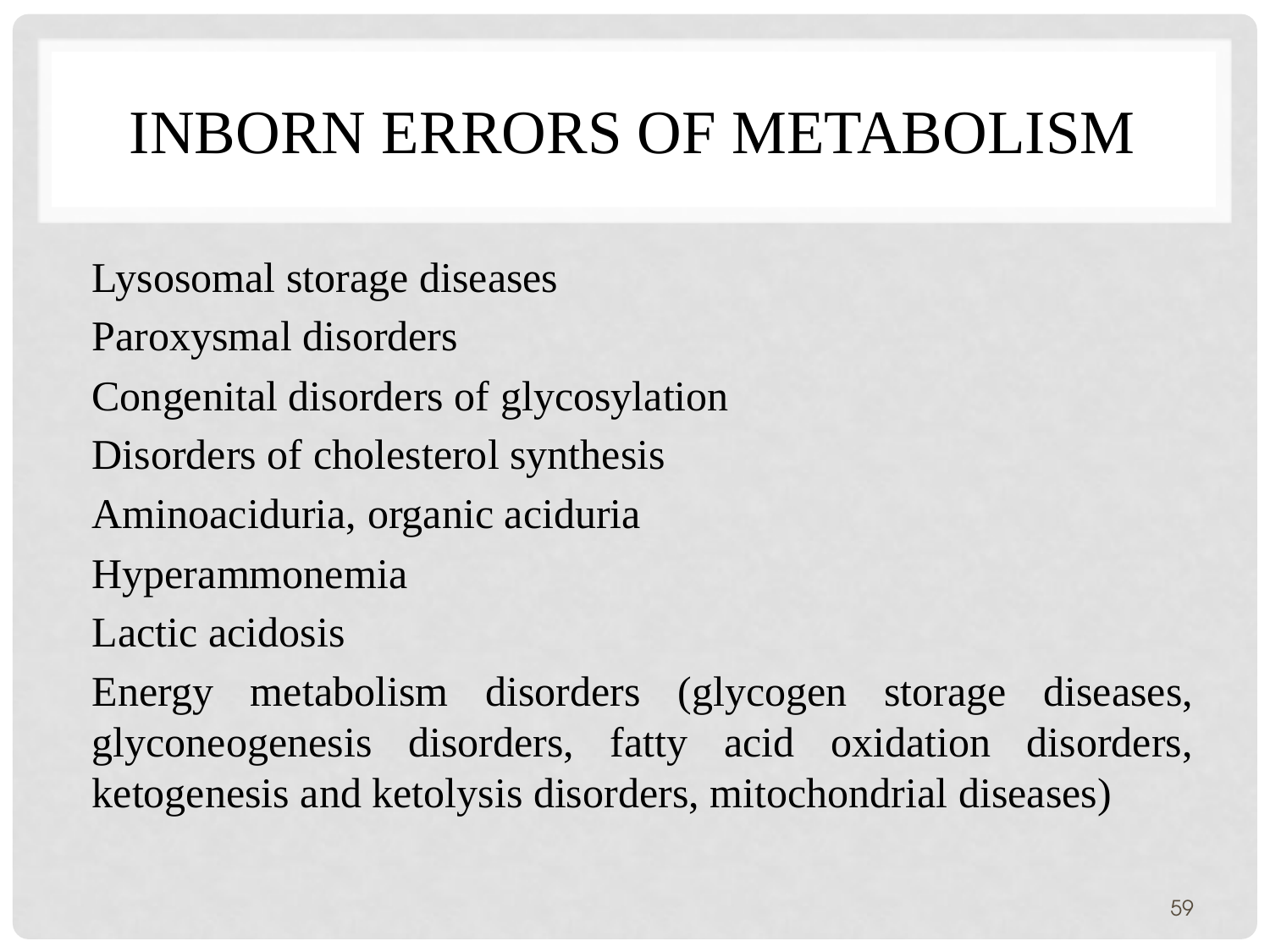

# Inborn errors of metabolism
Lysosomal storage diseases
Paroxysmal disorders
Congenital disorders of glycosylation
Disorders of cholesterol synthesis
Aminoaciduria, organic aciduria
Hyperammonemia
Lactic acidosis
Energy metabolism disorders (glycogen storage diseases, glyconeogenesis disorders, fatty acid oxidation disorders, ketogenesis and ketolysis disorders, mitochondrial diseases)
59